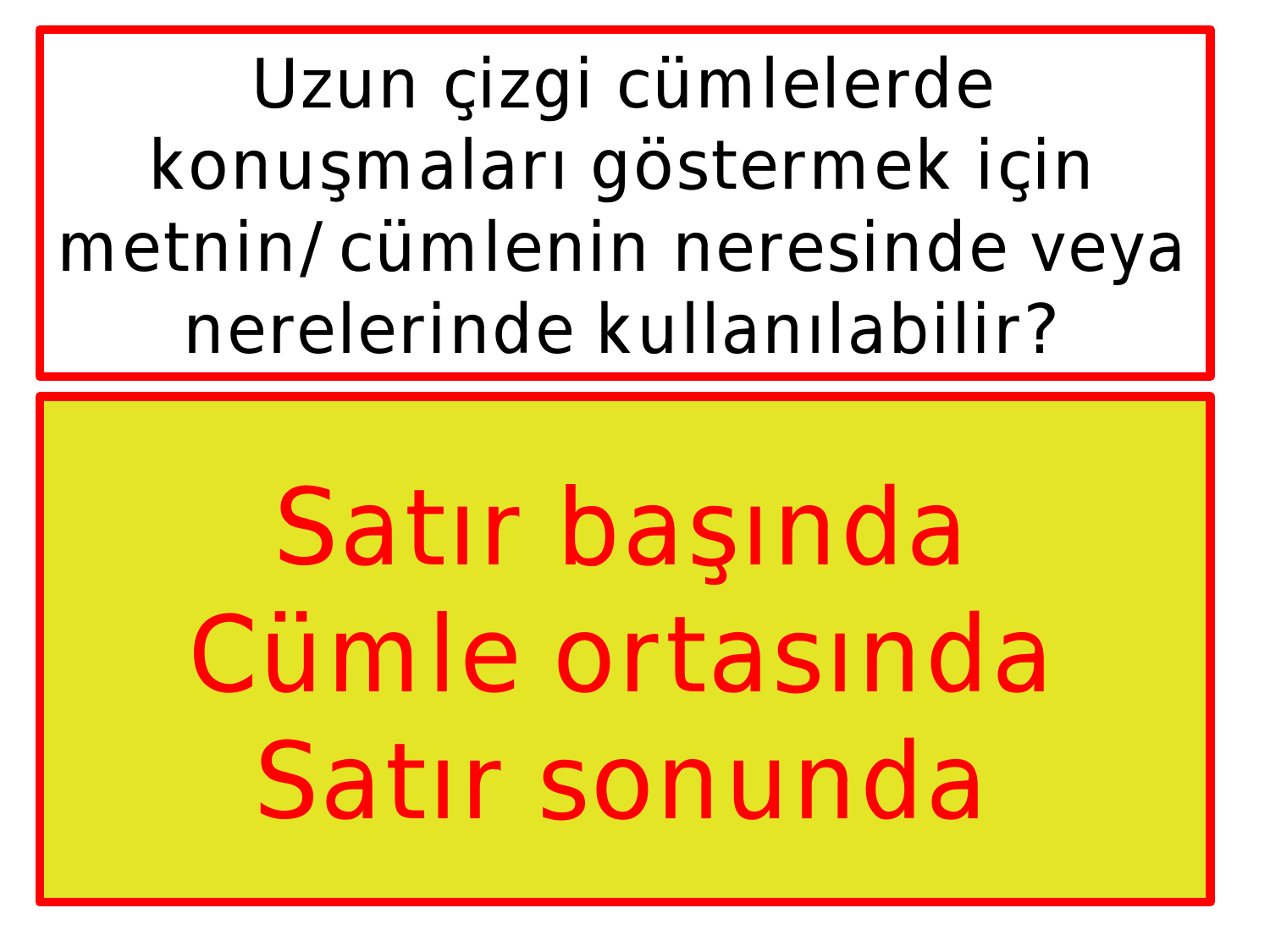

# Uzun çizgi cümlelerde konuşmaları göstermek için metnin/cümlenin neresinde veya nerelerinde kullanılabilir?
Satır başında
Cümle ortasında
Satır sonunda